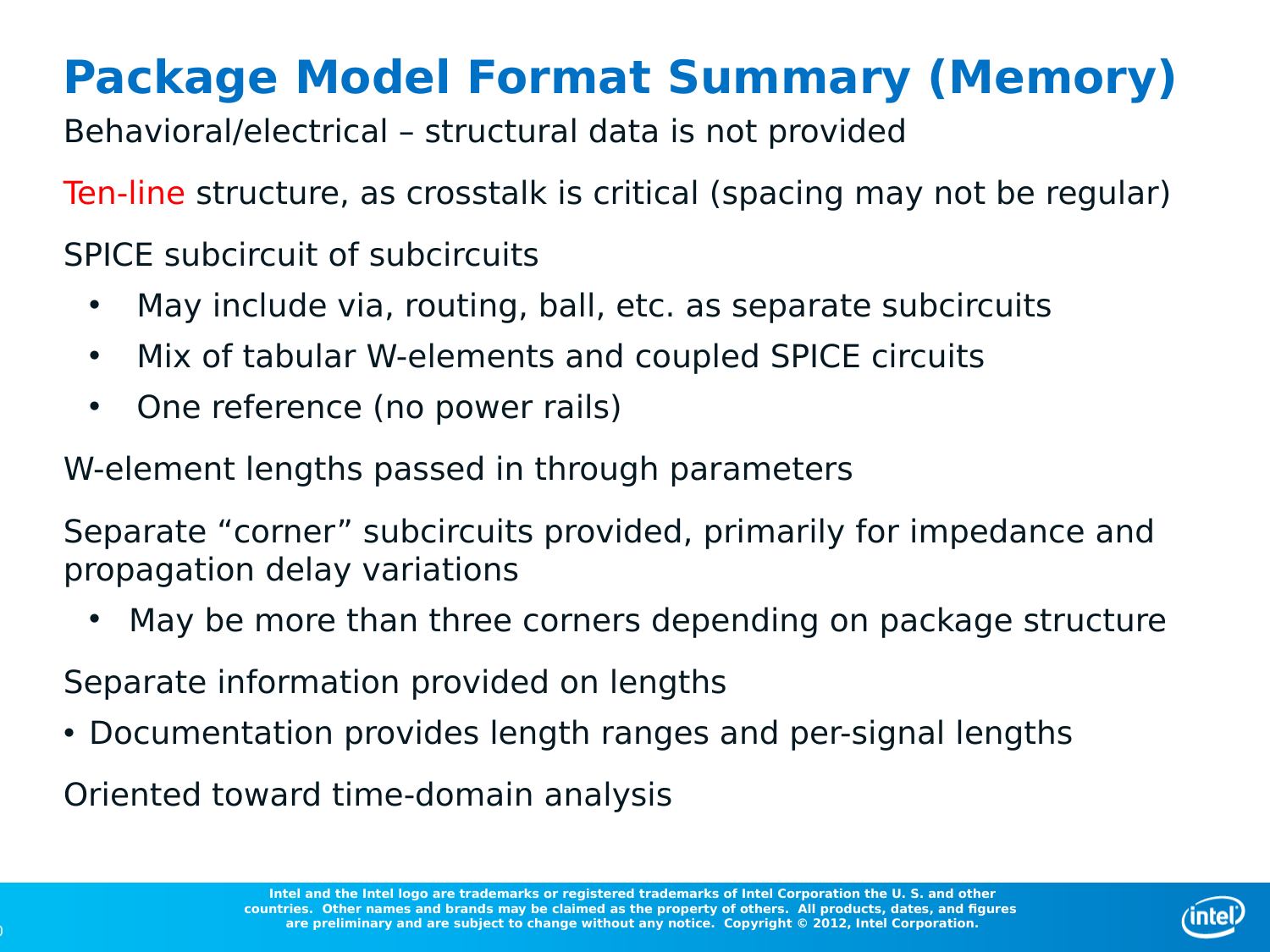

# Package Model Format Summary (Memory)
Behavioral/electrical – structural data is not provided
Ten-line structure, as crosstalk is critical (spacing may not be regular)
SPICE subcircuit of subcircuits
May include via, routing, ball, etc. as separate subcircuits
Mix of tabular W-elements and coupled SPICE circuits
One reference (no power rails)
W-element lengths passed in through parameters
Separate “corner” subcircuits provided, primarily for impedance and propagation delay variations
May be more than three corners depending on package structure
Separate information provided on lengths
Documentation provides length ranges and per-signal lengths
Oriented toward time-domain analysis